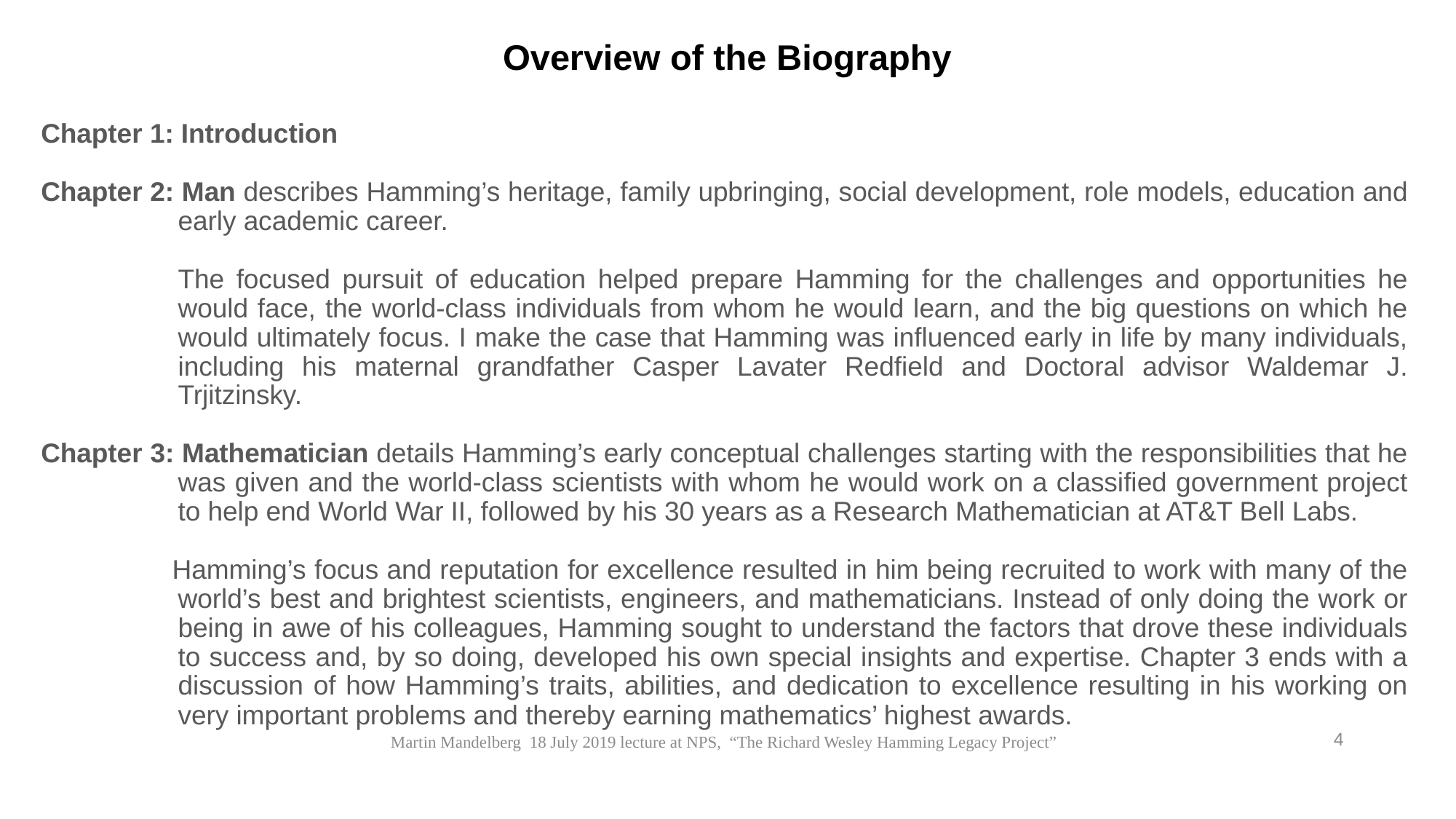

# Overview of the Biography
Chapter 1: Introduction

Chapter 2: Man describes Hamming’s heritage, family upbringing, social development, role models, education and early academic career.

The focused pursuit of education helped prepare Hamming for the challenges and opportunities he would face, the world-class individuals from whom he would learn, and the big questions on which he would ultimately focus. I make the case that Hamming was influenced early in life by many individuals, including his maternal grandfather Casper Lavater Redfield and Doctoral advisor Waldemar J. Trjitzinsky.

Chapter 3: Mathematician details Hamming’s early conceptual challenges starting with the responsibilities that he was given and the world-class scientists with whom he would work on a classified government project to help end World War II, followed by his 30 years as a Research Mathematician at AT&T Bell Labs.

Hamming’s focus and reputation for excellence resulted in him being recruited to work with many of the world’s best and brightest scientists, engineers, and mathematicians. Instead of only doing the work or being in awe of his colleagues, Hamming sought to understand the factors that drove these individuals to success and, by so doing, developed his own special insights and expertise. Chapter 3 ends with a discussion of how Hamming’s traits, abilities, and dedication to excellence resulting in his working on very important problems and thereby earning mathematics’ highest awards.
Martin Mandelberg  18 July 2019 lecture at NPS,  “The Richard Wesley Hamming Legacy Project”
4